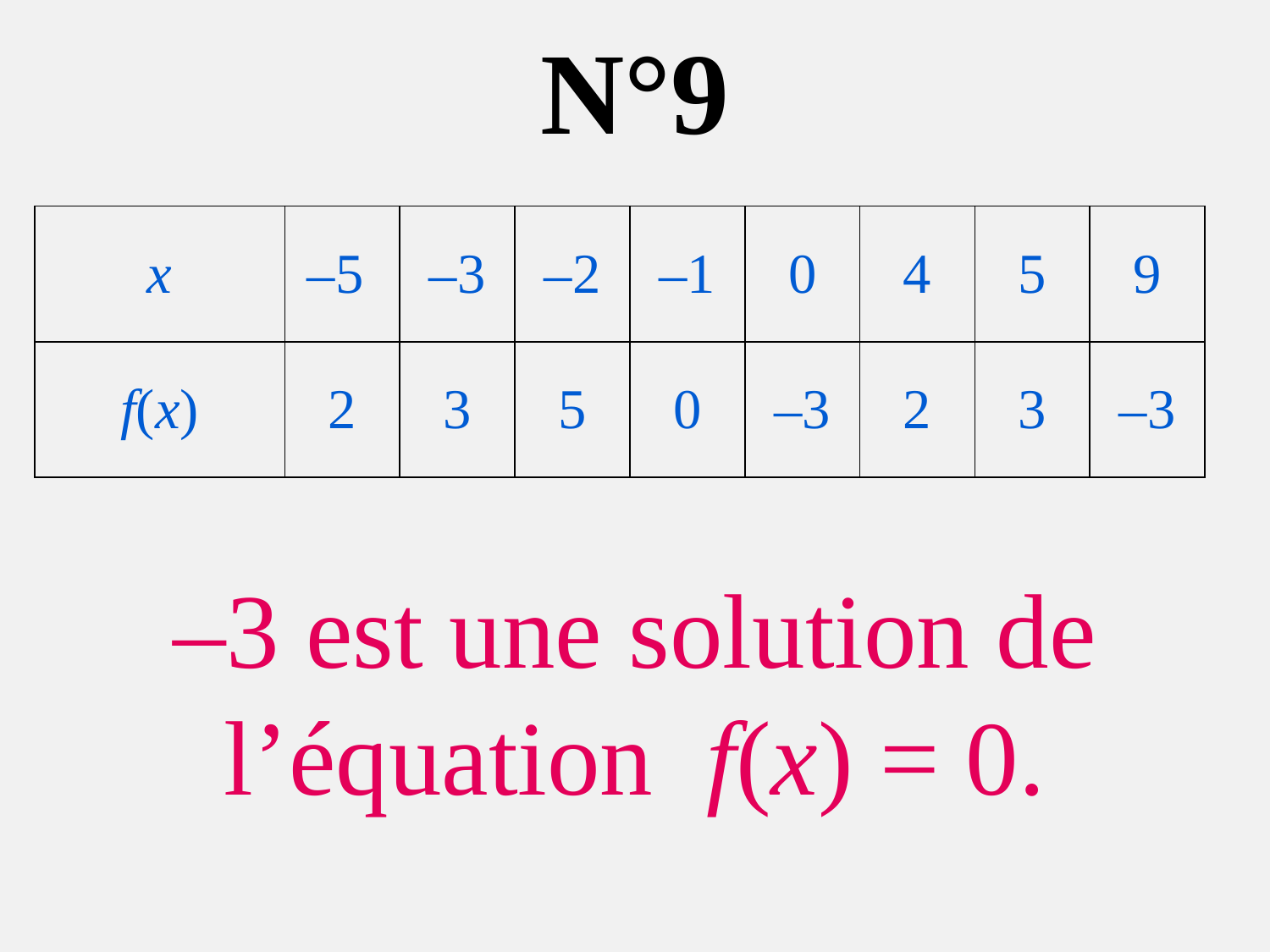

N°9
| x | –5 | –3 | –2 | –1 | 0 | 4 | 5 | 9 |
| --- | --- | --- | --- | --- | --- | --- | --- | --- |
| f(x) | 2 | 3 | 5 | 0 | –3 | 2 | 3 | –3 |
–3 est une solution de l’équation  f(x) = 0.